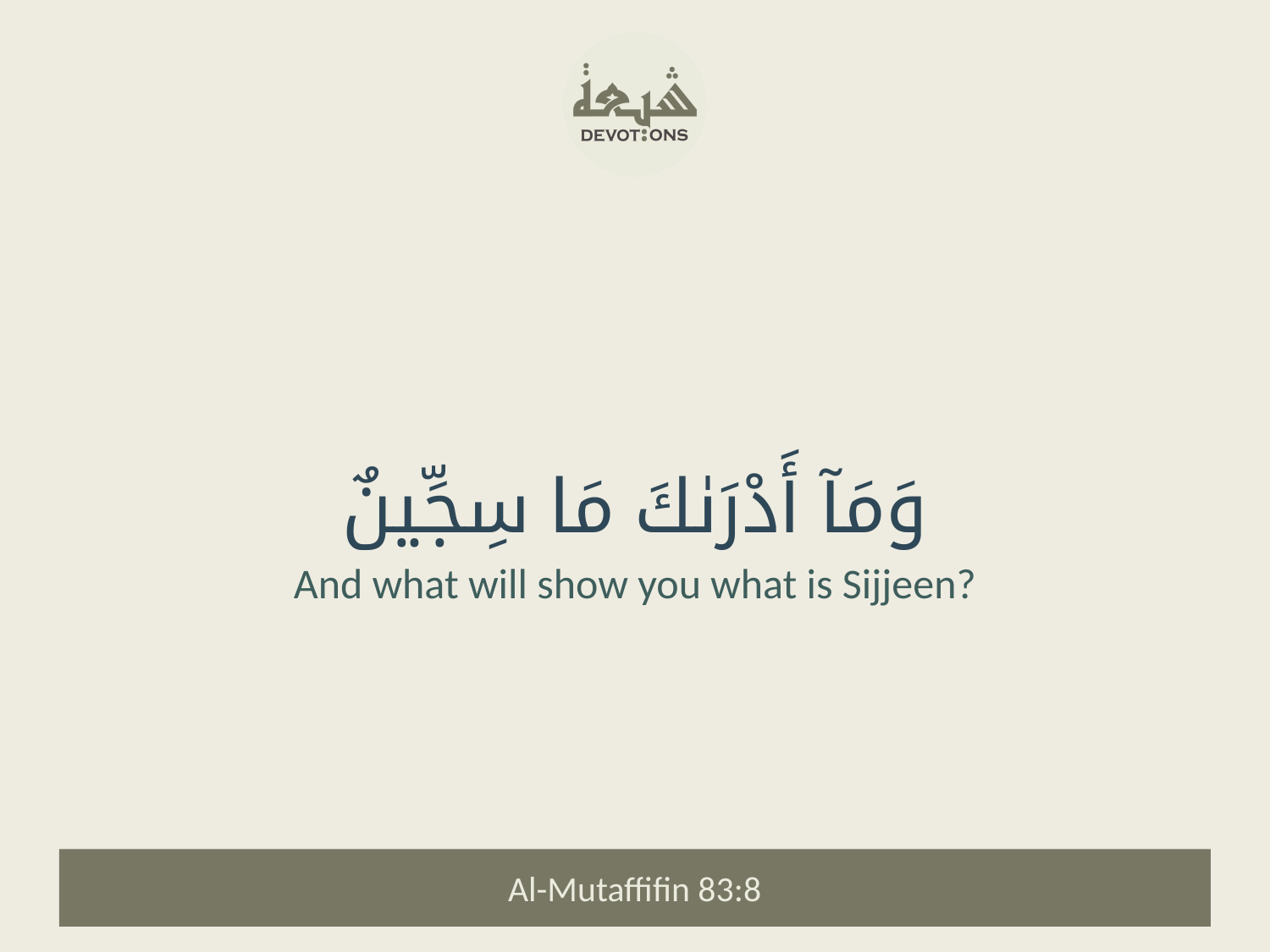

وَمَآ أَدْرَىٰكَ مَا سِجِّينٌ
And what will show you what is Sijjeen?
Al-Mutaffifin 83:8